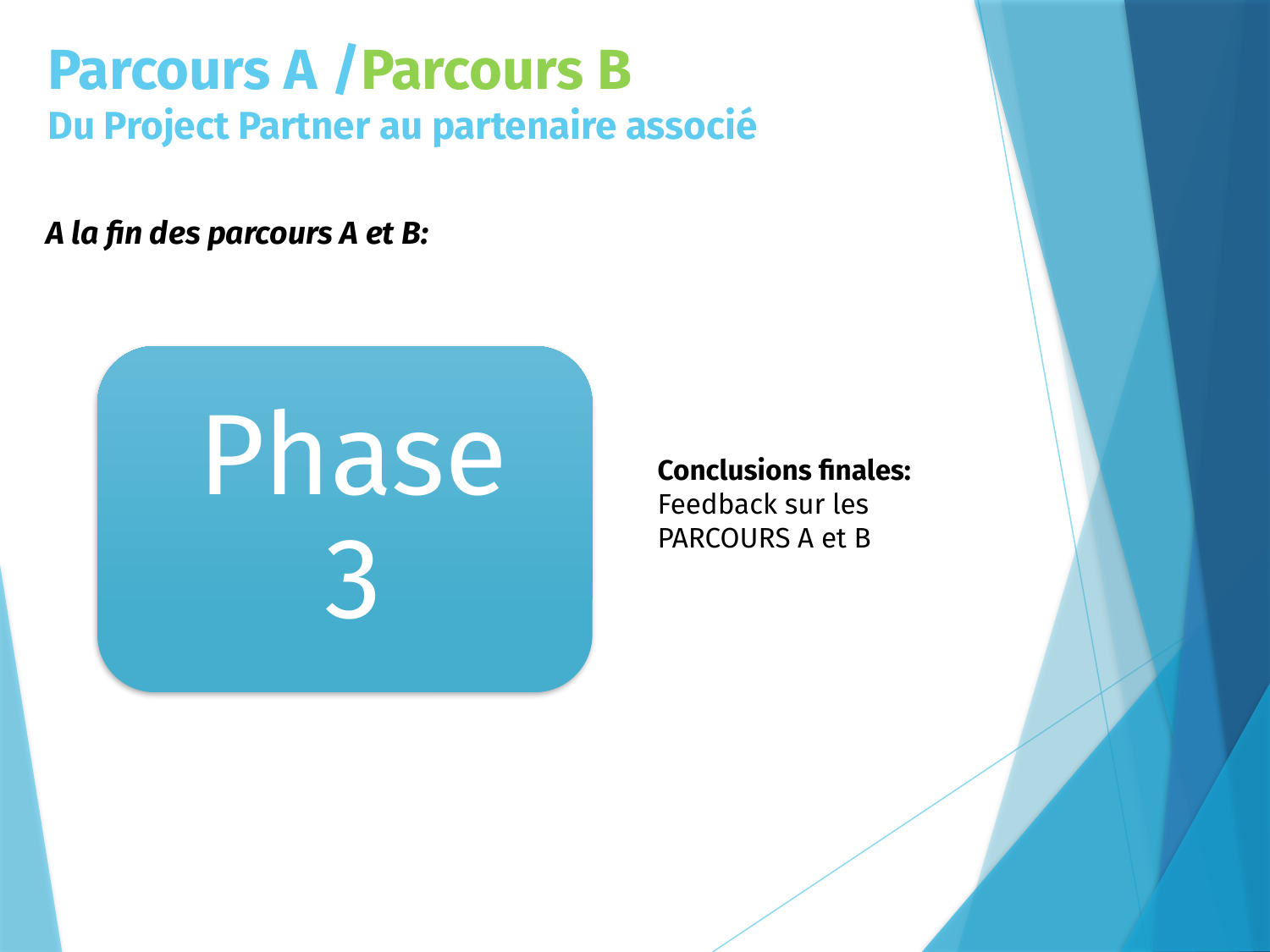

# Parcours A /Parcours B Du Project Partner au partenaire associé
A la fin des parcours A et B:
Phase 3
Conclusions finales:
Feedback sur les PARCOURS A et B